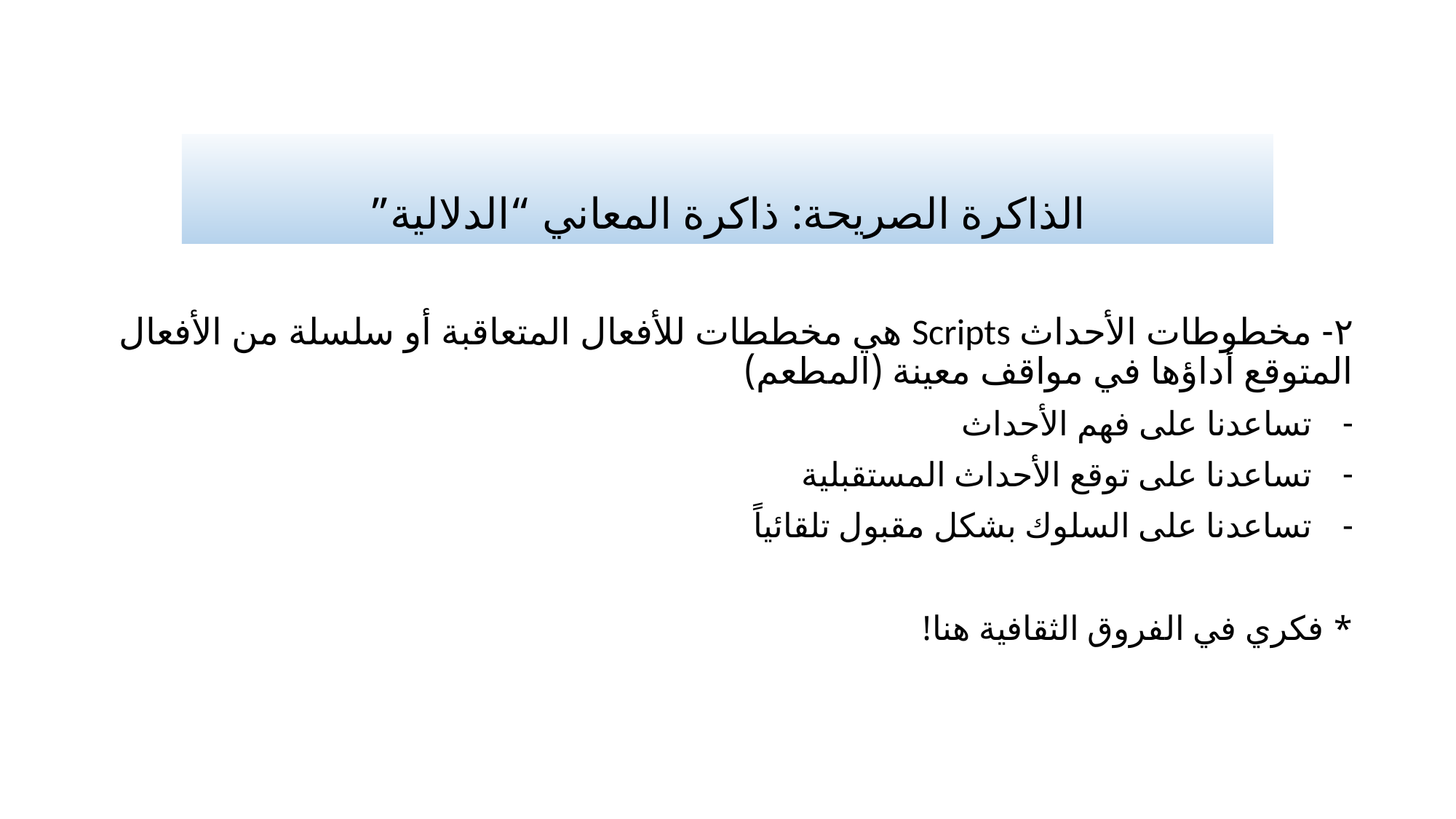

# الذاكرة الصريحة: ذاكرة المعاني “الدلالية”
٢- مخطوطات الأحداث Scripts هي مخططات للأفعال المتعاقبة أو سلسلة من الأفعال المتوقع أداؤها في مواقف معينة (المطعم)
تساعدنا على فهم الأحداث
تساعدنا على توقع الأحداث المستقبلية
تساعدنا على السلوك بشكل مقبول تلقائياً

* فكري في الفروق الثقافية هنا!